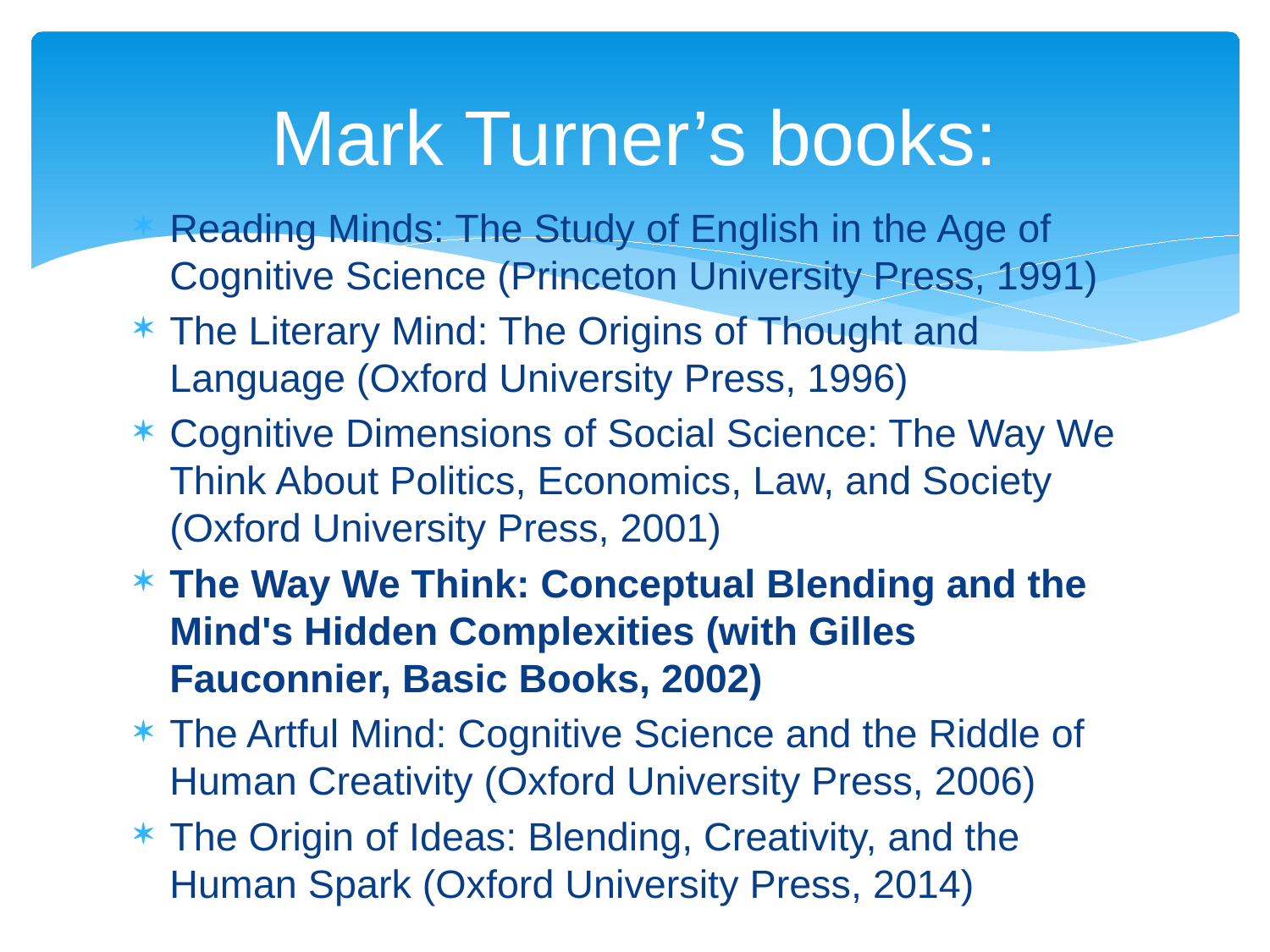

# Mark Turner’s books:
Reading Minds: The Study of English in the Age of Cognitive Science (Princeton University Press, 1991)
The Literary Mind: The Origins of Thought and Language (Oxford University Press, 1996)
Cognitive Dimensions of Social Science: The Way We Think About Politics, Economics, Law, and Society (Oxford University Press, 2001)
The Way We Think: Conceptual Blending and the Mind's Hidden Complexities (with Gilles Fauconnier, Basic Books, 2002)
The Artful Mind: Cognitive Science and the Riddle of Human Creativity (Oxford University Press, 2006)
The Origin of Ideas: Blending, Creativity, and the Human Spark (Oxford University Press, 2014)